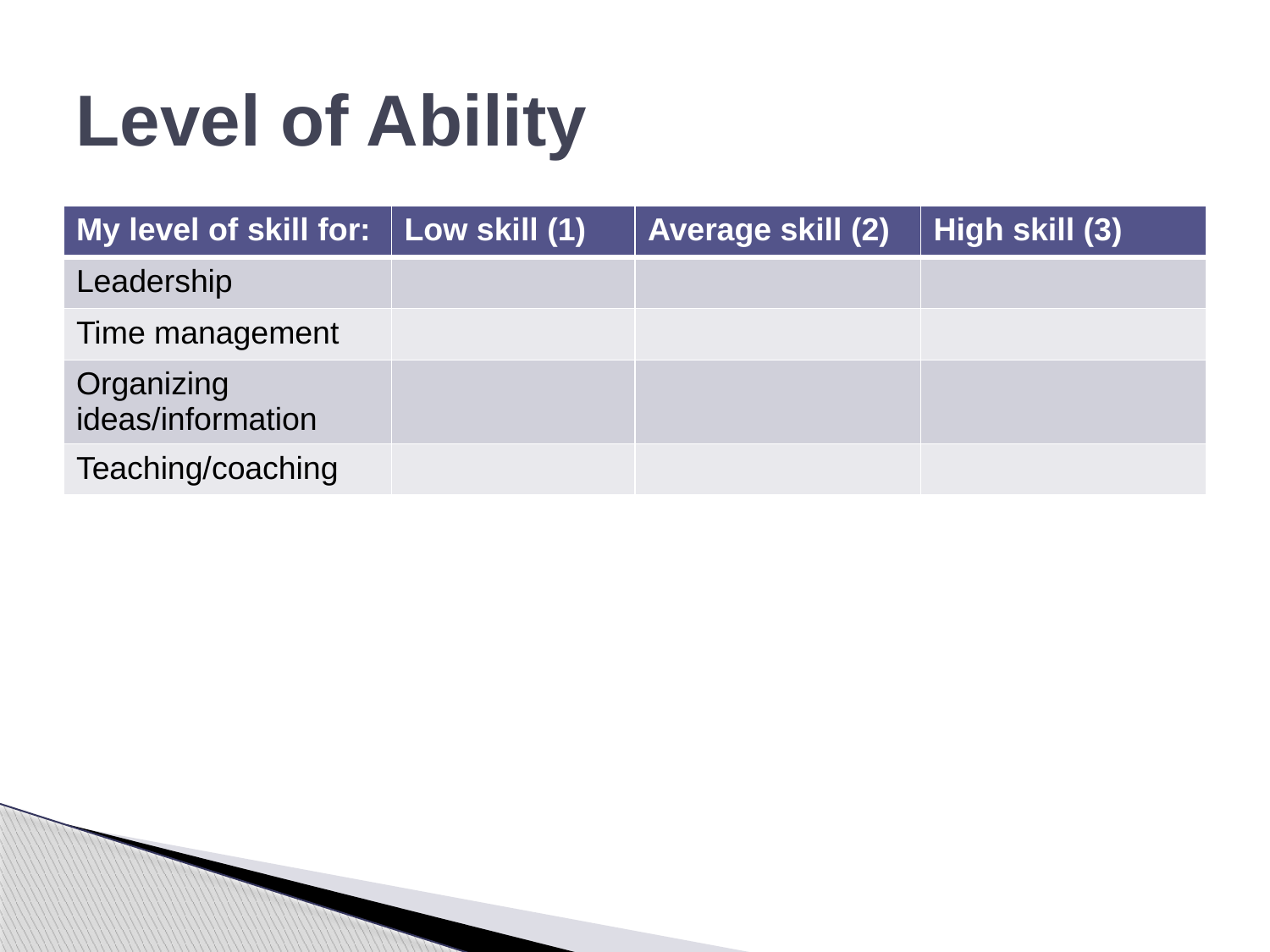

# Level of Ability
| My level of skill for: | Low skill (1) | Average skill (2) | High skill (3) |
| --- | --- | --- | --- |
| Leadership |  |  |  |
| Time management |  |  |  |
| Organizing ideas/information |  |  |  |
| Teaching/coaching |  |  |  |